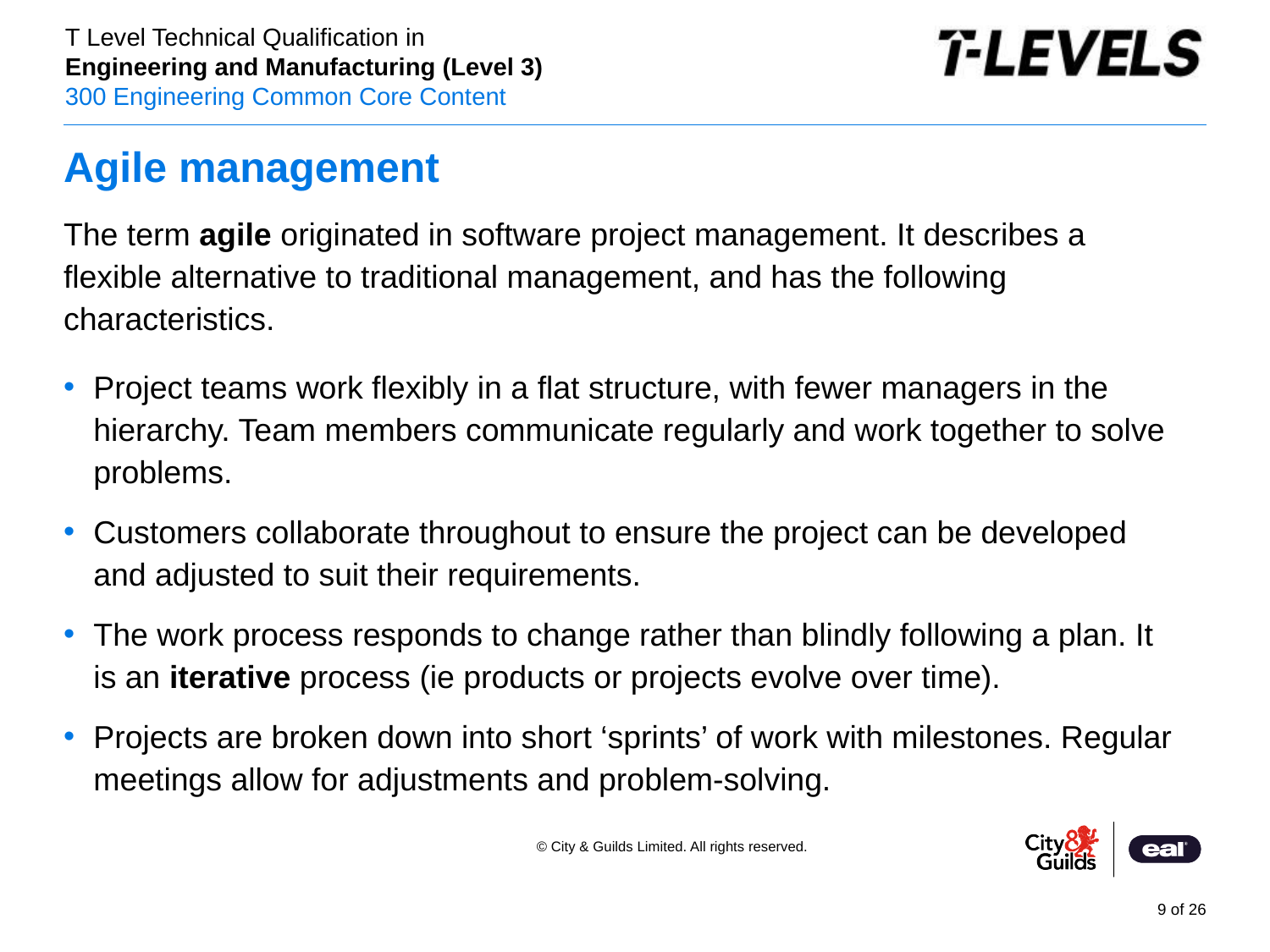

# Agile management
The term agile originated in software project management. It describes a flexible alternative to traditional management, and has the following characteristics.
Project teams work flexibly in a flat structure, with fewer managers in the hierarchy. Team members communicate regularly and work together to solve problems.
Customers collaborate throughout to ensure the project can be developed and adjusted to suit their requirements.
The work process responds to change rather than blindly following a plan. It is an iterative process (ie products or projects evolve over time).
Projects are broken down into short ‘sprints’ of work with milestones. Regular meetings allow for adjustments and problem-solving.